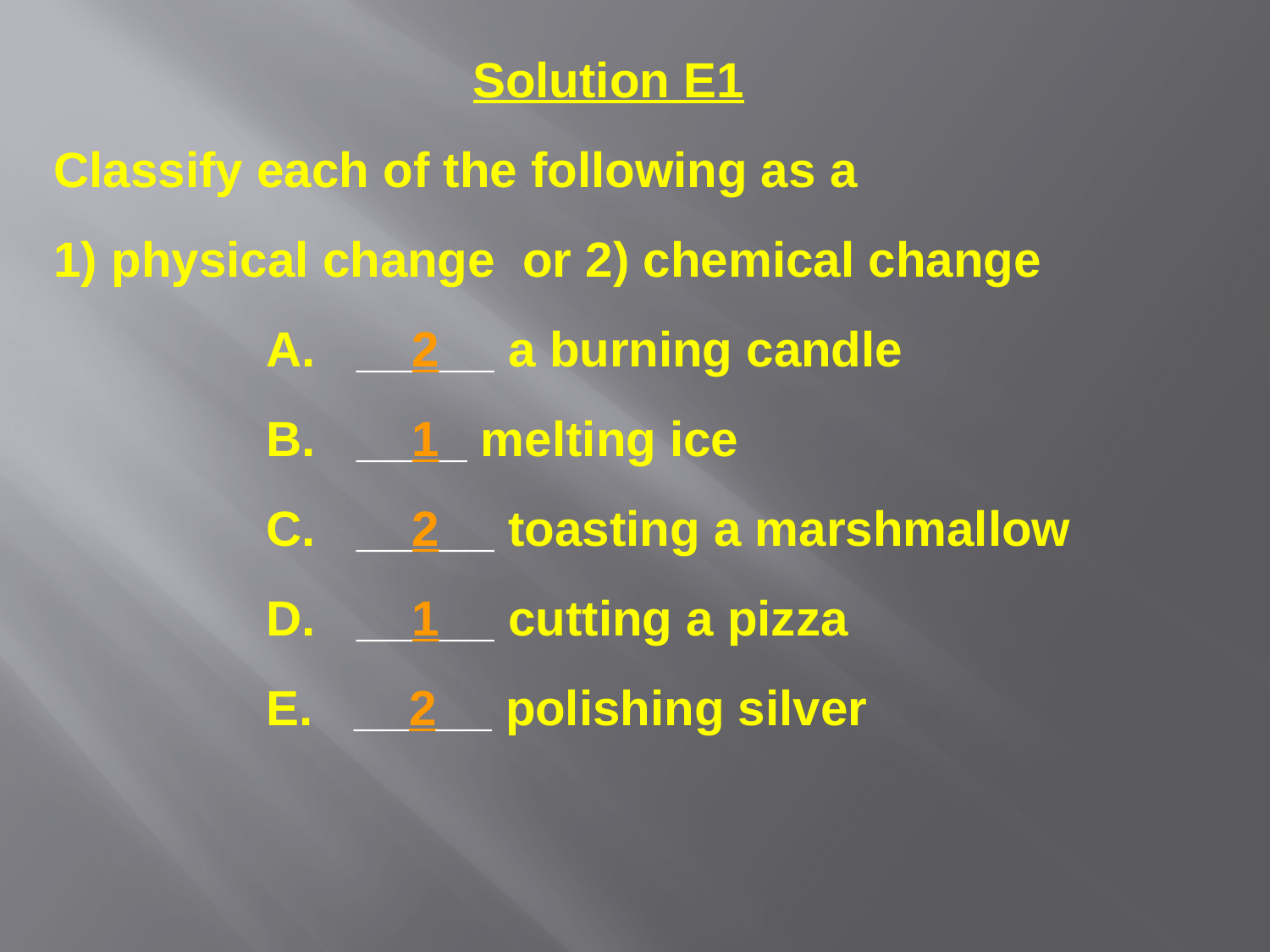

Solution E1
   Classify each of the following as a
   1) physical change  or 2) chemical change
		A.   __2__ a burning candle
		B.   __1_ melting ice
   		C.   __2__ toasting a marshmallow
   		D.   __1__ cutting a pizza
   		E.   __2__ polishing silver